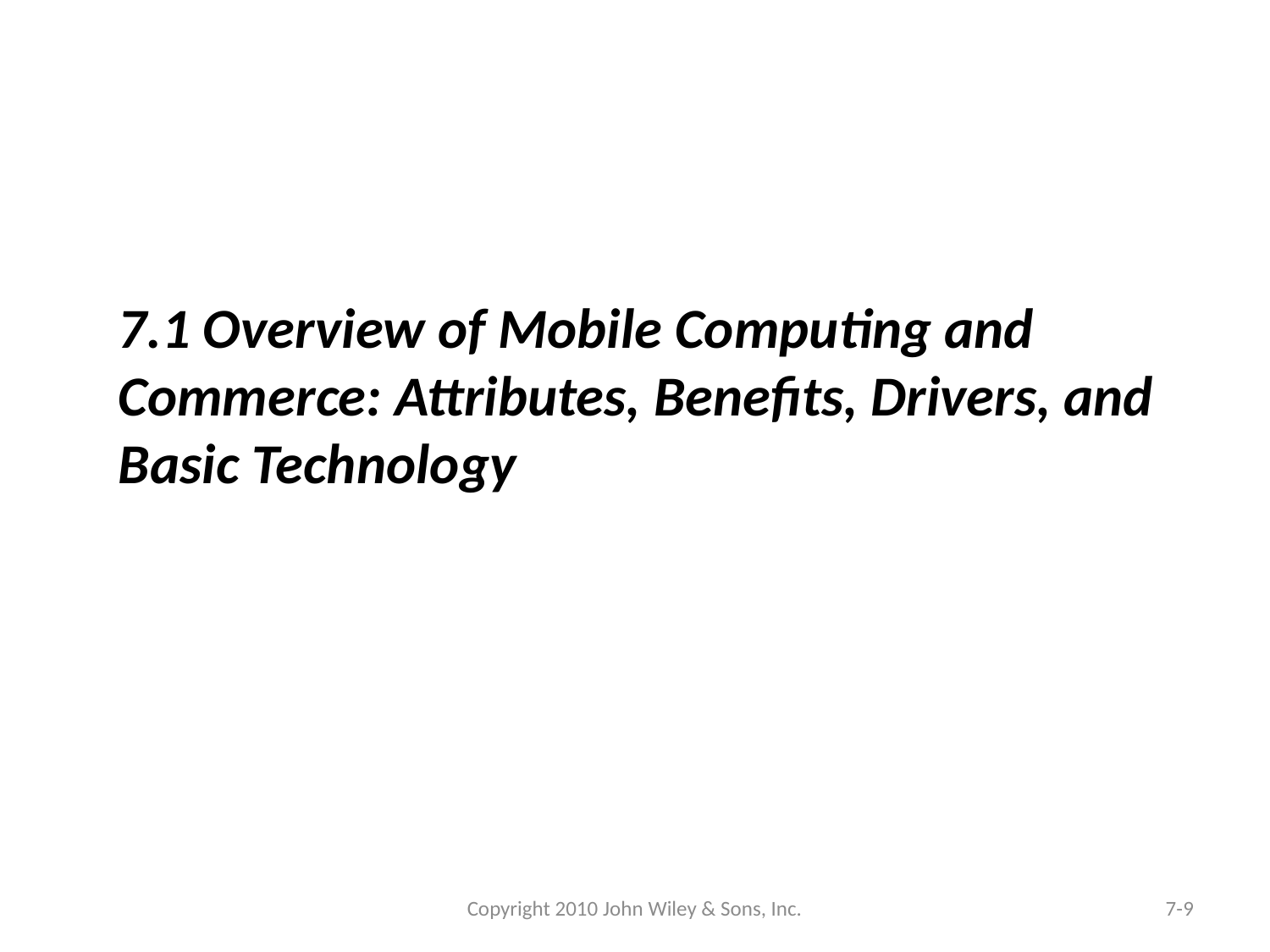

7.1 Overview of Mobile Computing and Commerce: Attributes, Benefits, Drivers, and Basic Technology
Copyright 2010 John Wiley & Sons, Inc.
7-9